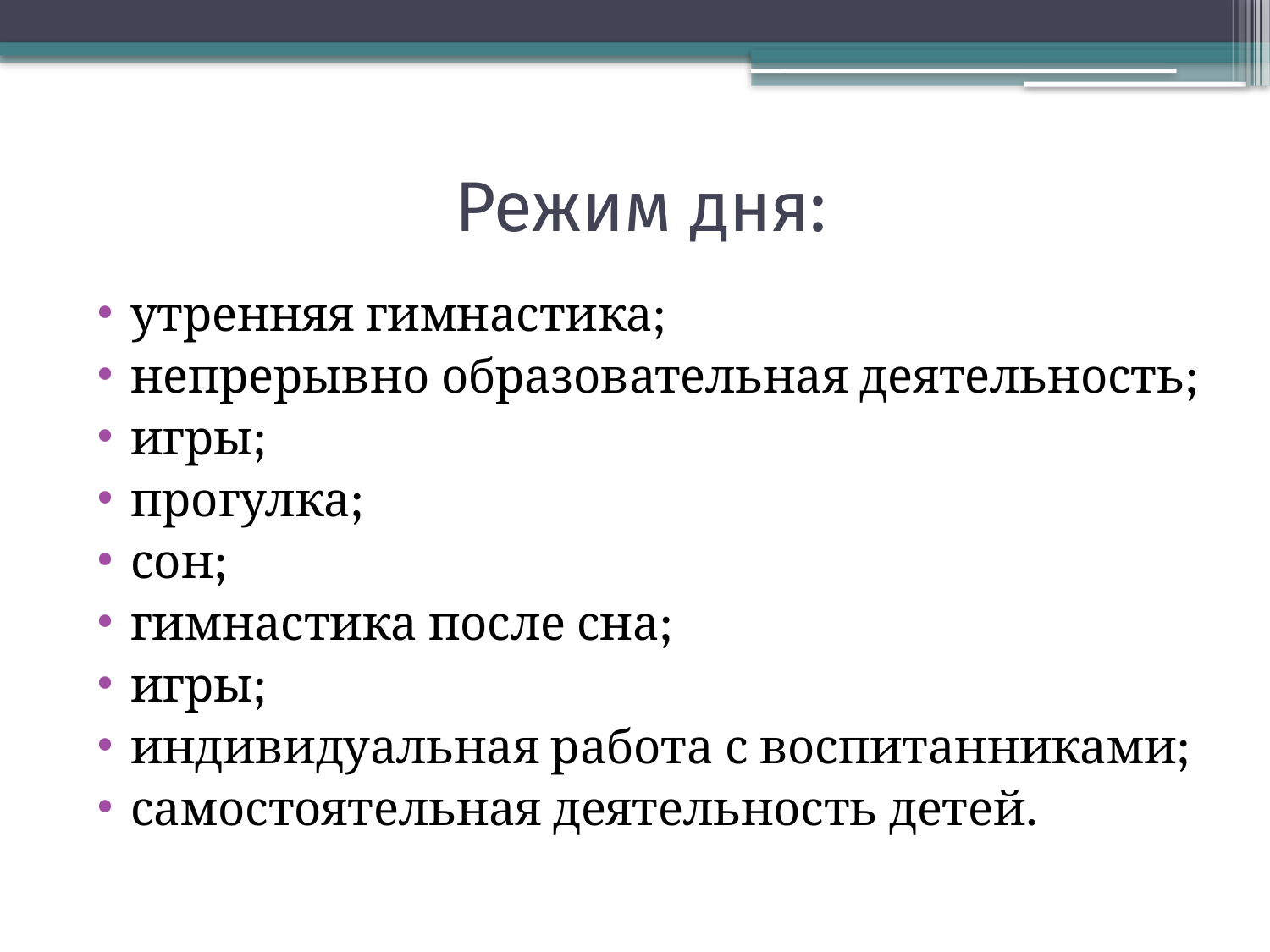

# Режим дня:
утренняя гимнастика;
непрерывно образовательная деятельность;
игры;
прогулка;
сон;
гимнастика после сна;
игры;
индивидуальная работа с воспитанниками;
самостоятельная деятельность детей.